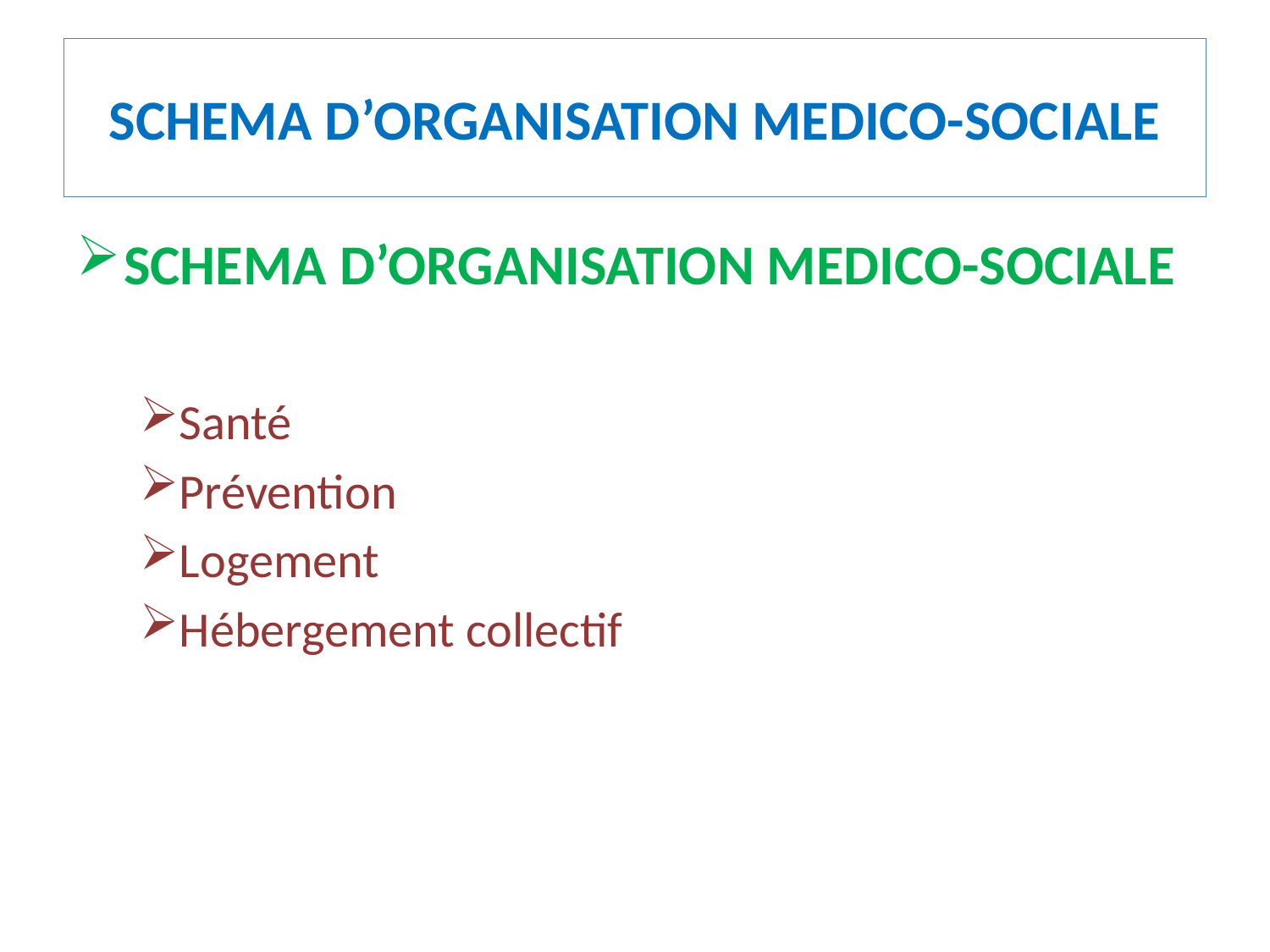

# SCHEMA D’ORGANISATION MEDICO-SOCIALE
SCHEMA D’ORGANISATION MEDICO-SOCIALE

Santé
Prévention
Logement
Hébergement collectif